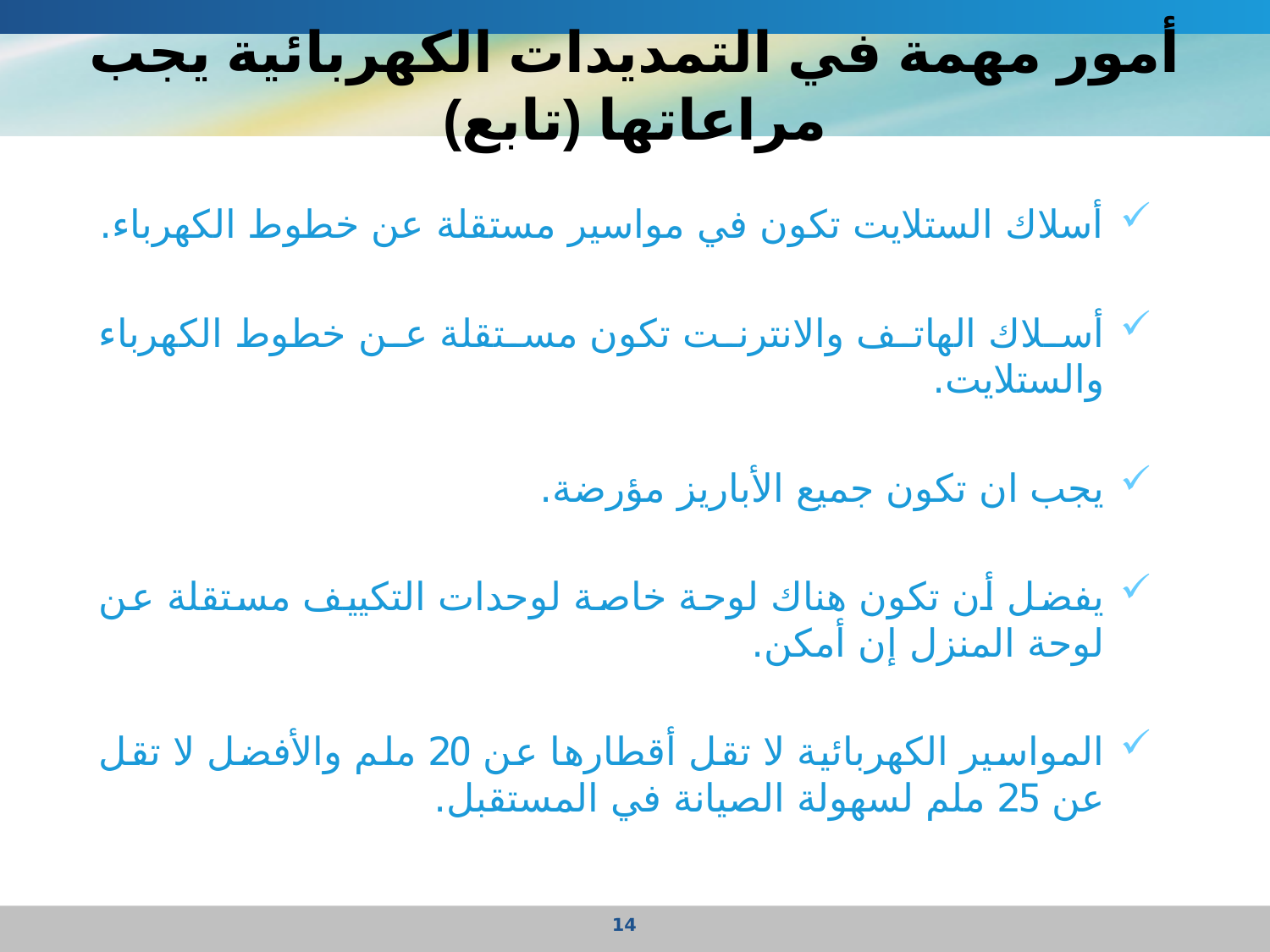

# أمور مهمة في التمديدات الكهربائية يجب مراعاتها (تابع)
أسلاك الستلايت تكون في مواسير مستقلة عن خطوط الكهرباء.

أسلاك الهاتف والانترنت تكون مستقلة عن خطوط الكهرباء والستلايت.

يجب ان تكون جميع الأباريز مؤرضة.

يفضل أن تكون هناك لوحة خاصة لوحدات التكييف مستقلة عن لوحة المنزل إن أمكن.

المواسير الكهربائية لا تقل أقطارها عن 20 ملم والأفضل لا تقل عن 25 ملم لسهولة الصيانة في المستقبل.

14